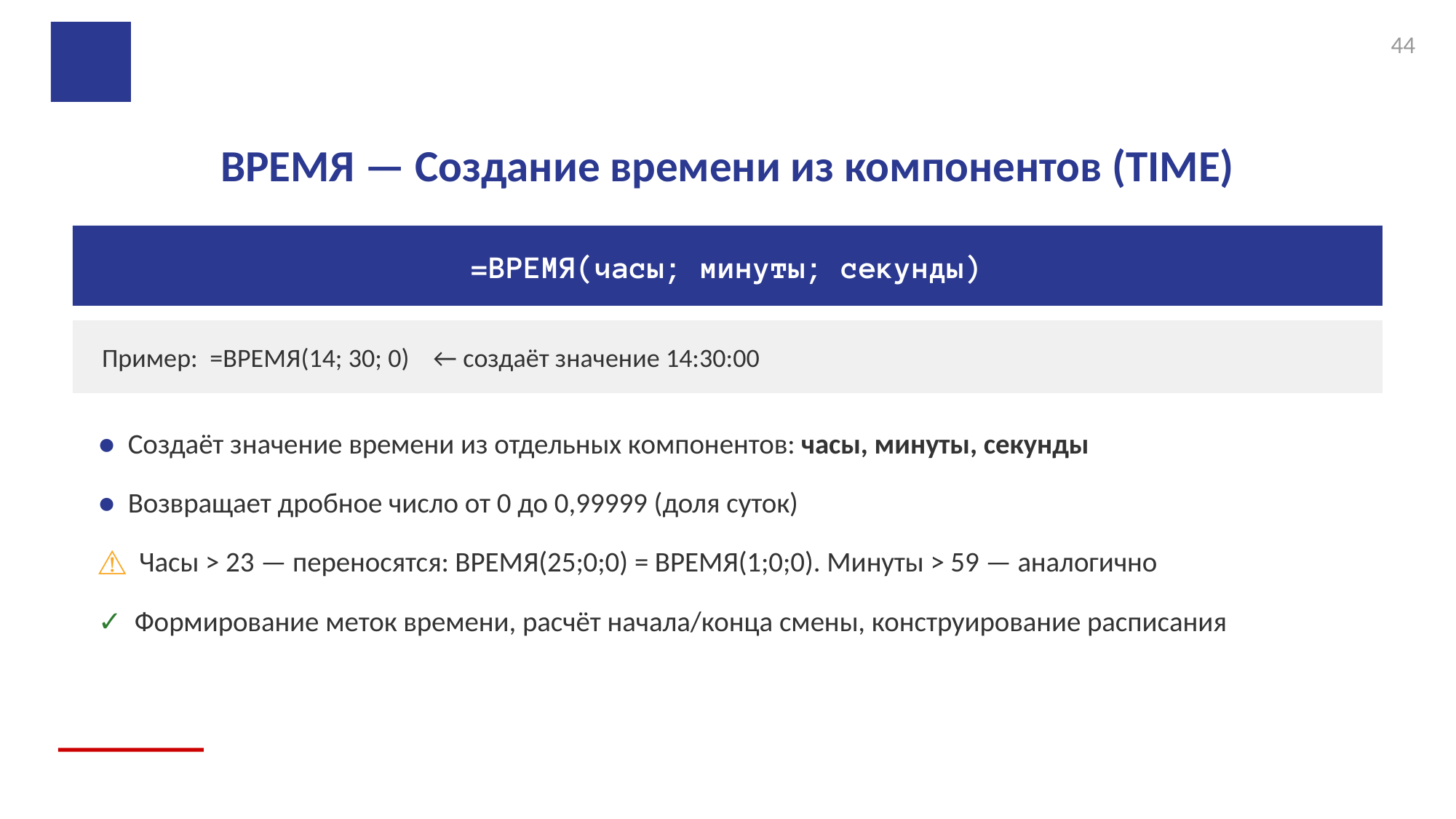

44

ВРЕМЯ — Создание времени из компонентов (TIME)

=ВРЕМЯ(часы; минуты; секунды)

Пример:  =ВРЕМЯ(14; 30; 0)    ← создаёт значение 14:30:00
●  Создаёт значение времени из отдельных компонентов: часы, минуты, секунды
●  Возвращает дробное число от 0 до 0,99999 (доля суток)
⚠  Часы > 23 — переносятся: ВРЕМЯ(25;0;0) = ВРЕМЯ(1;0;0). Минуты > 59 — аналогично
✓  Формирование меток времени, расчёт начала/конца смены, конструирование расписания